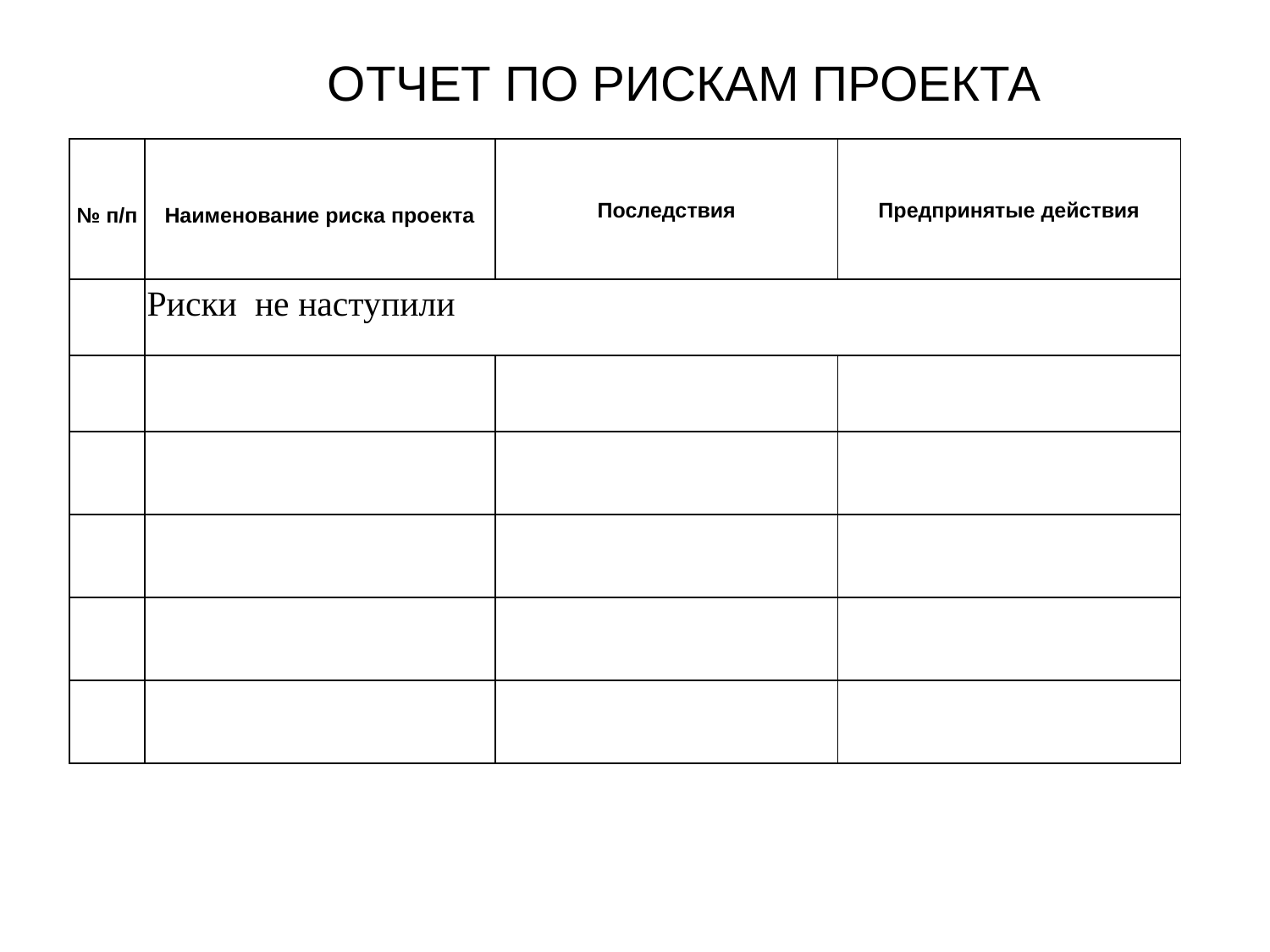

ОТЧЕТ ПО РИСКАМ ПРОЕКТА
| № п/п | Наименование риска проекта | Последствия | Предпринятые действия |
| --- | --- | --- | --- |
|  | Риски не наступили |  |  |
|  |  |  |  |
|  |  |  |  |
|  |  |  |  |
|  |  |  |  |
|  |  |  |  |